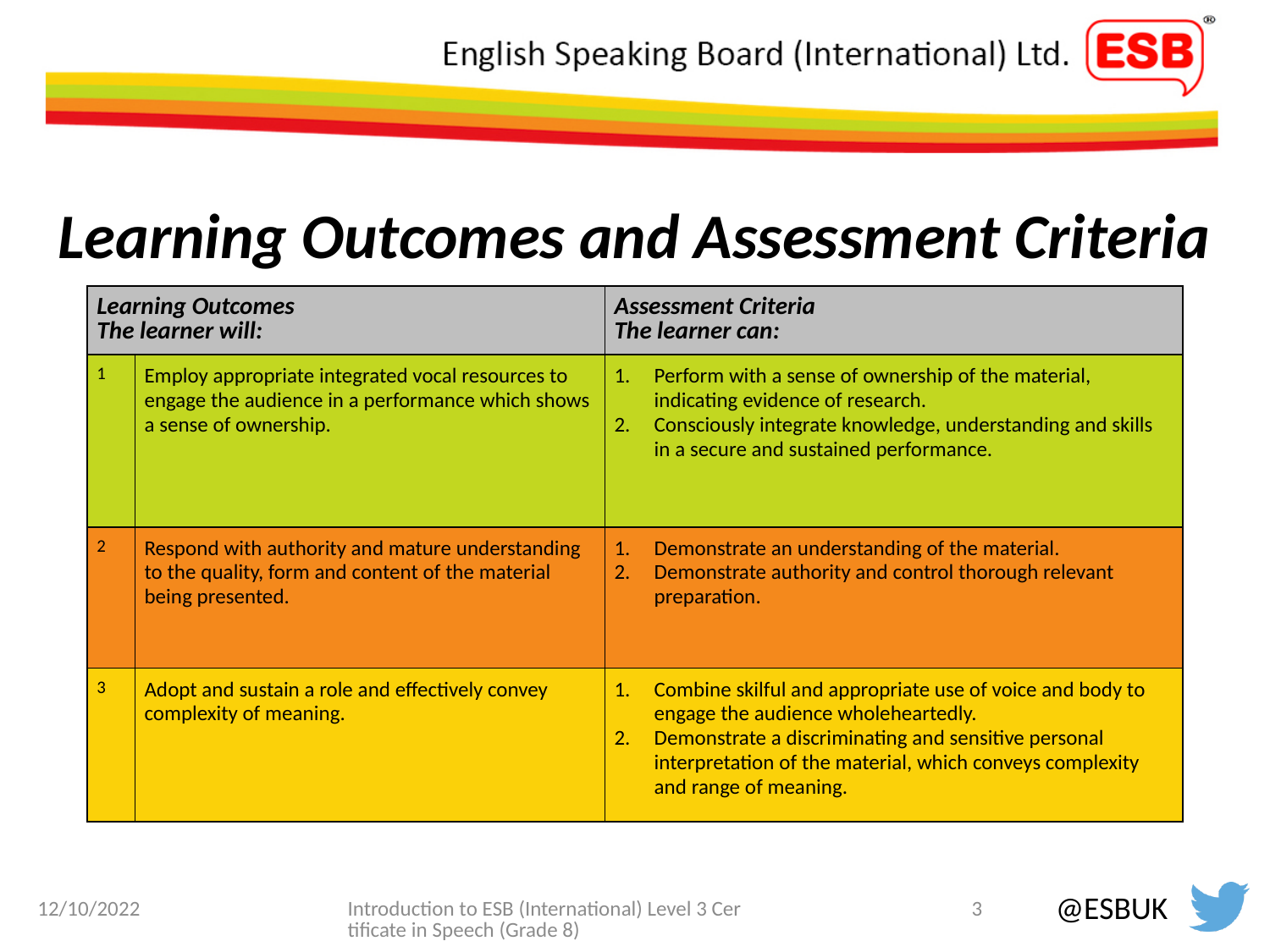

# Learning Outcomes and Assessment Criteria
| Learning Outcomes The learner will: |  | Assessment Criteria The learner can: |
| --- | --- | --- |
| 1 | Employ appropriate integrated vocal resources to engage the audience in a performance which shows a sense of ownership. | Perform with a sense of ownership of the material, indicating evidence of research. Consciously integrate knowledge, understanding and skills in a secure and sustained performance. |
| 2 | Respond with authority and mature understanding to the quality, form and content of the material being presented. | Demonstrate an understanding of the material. Demonstrate authority and control thorough relevant preparation. |
| 3 | Adopt and sustain a role and effectively convey complexity of meaning. | Combine skilful and appropriate use of voice and body to engage the audience wholeheartedly. Demonstrate a discriminating and sensitive personal interpretation of the material, which conveys complexity and range of meaning. |
12/10/2022
Introduction to ESB (International) Level 3 Certificate in Speech (Grade 8)
3